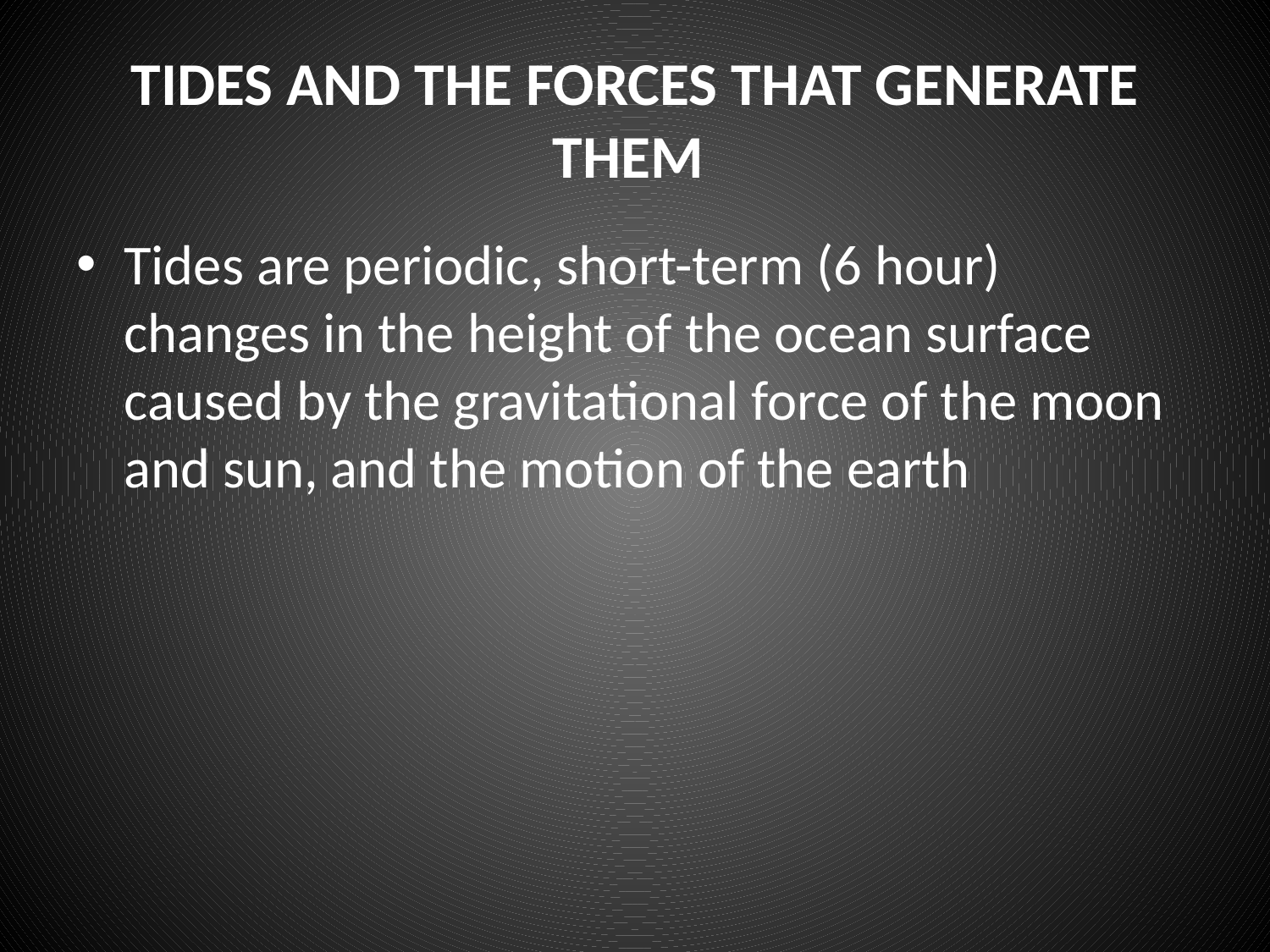

# TIDES AND THE FORCES THAT GENERATE THEM
Tides are periodic, short-term (6 hour) changes in the height of the ocean surface caused by the gravitational force of the moon and sun, and the motion of the earth